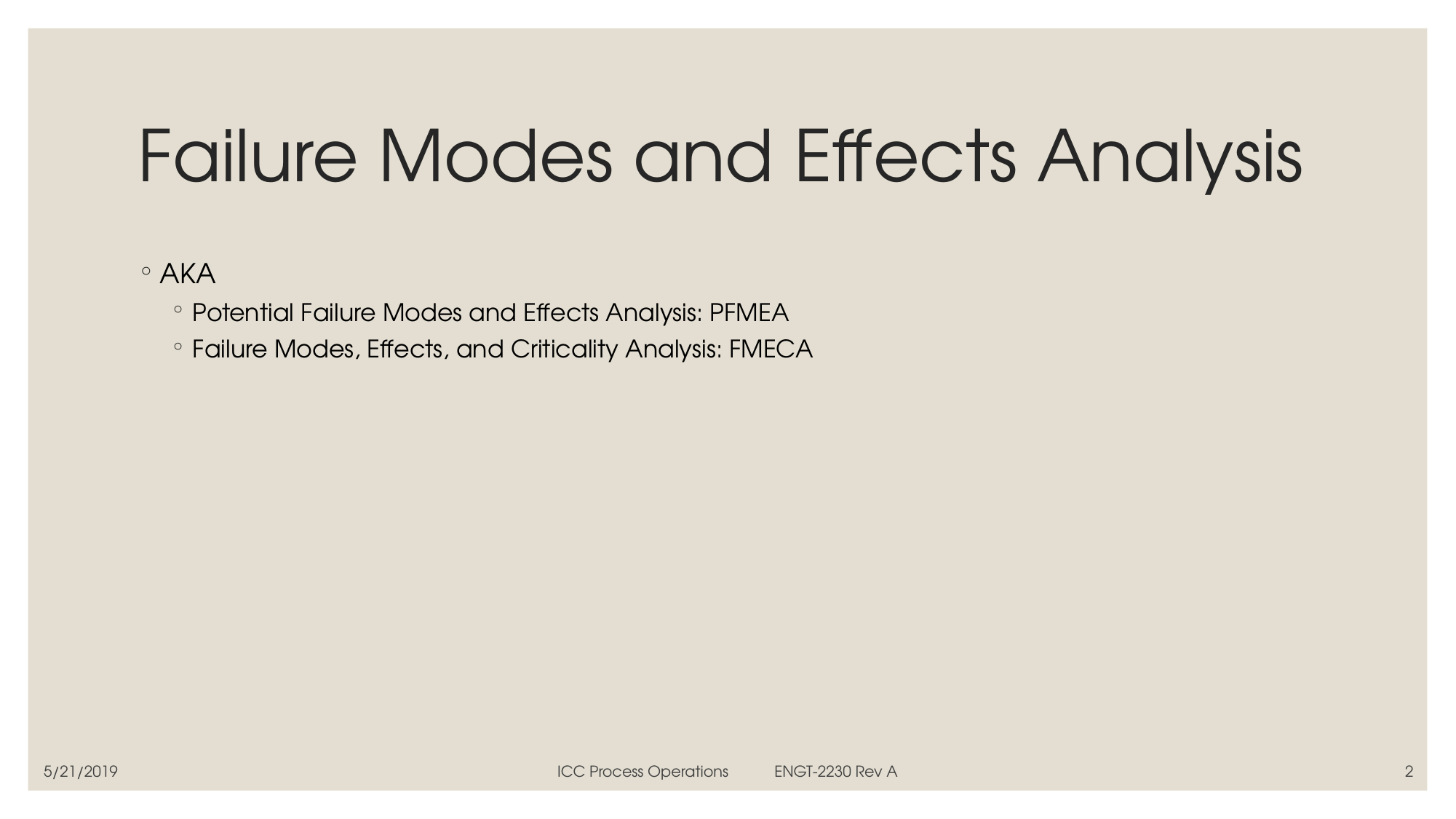

# Failure Modes and Effects Analysis
AKA
Potential Failure Modes and Effects Analysis: PFMEA
Failure Modes, Effects, and Criticality Analysis: FMECA
5/21/2019
ICC Process Operations           ENGT-2230 Rev A
2